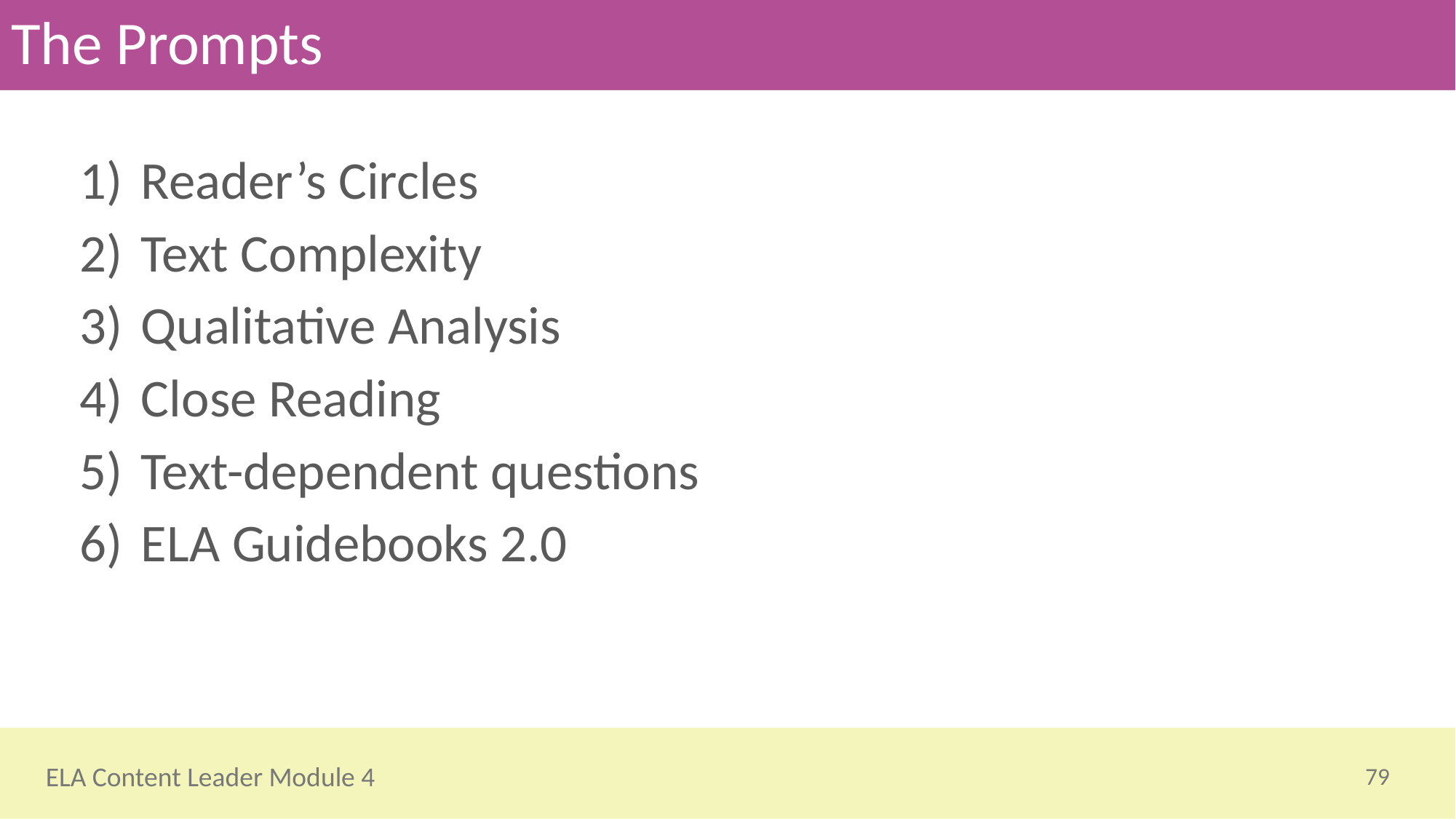

# The Prompts
Reader’s Circles
Text Complexity
Qualitative Analysis
Close Reading
Text-dependent questions
ELA Guidebooks 2.0

79